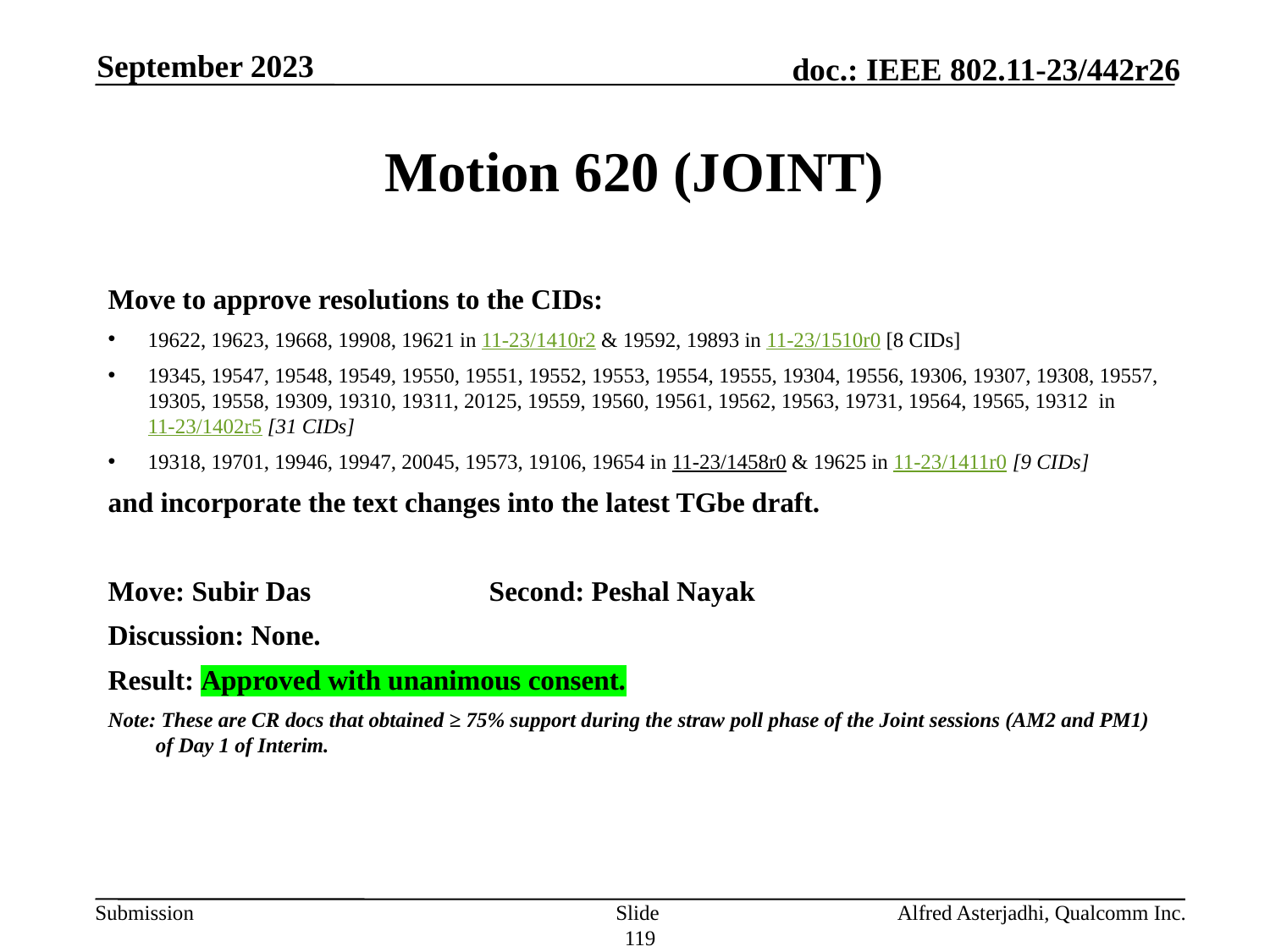

September 2023
# Motion 620 (JOINT)
Move to approve resolutions to the CIDs:
19622, 19623, 19668, 19908, 19621 in 11-23/1410r2 & 19592, 19893 in 11-23/1510r0 [8 CIDs]
19345, 19547, 19548, 19549, 19550, 19551, 19552, 19553, 19554, 19555, 19304, 19556, 19306, 19307, 19308, 19557, 19305, 19558, 19309, 19310, 19311, 20125, 19559, 19560, 19561, 19562, 19563, 19731, 19564, 19565, 19312  in 11-23/1402r5 [31 CIDs]
19318, 19701, 19946, 19947, 20045, 19573, 19106, 19654 in 11-23/1458r0 & 19625 in 11-23/1411r0 [9 CIDs]
and incorporate the text changes into the latest TGbe draft.

Move: Subir Das		Second: Peshal Nayak
Discussion: None.
Result: Approved with unanimous consent.
Note: These are CR docs that obtained ≥ 75% support during the straw poll phase of the Joint sessions (AM2 and PM1) of Day 1 of Interim.
Slide 119
Alfred Asterjadhi, Qualcomm Inc.